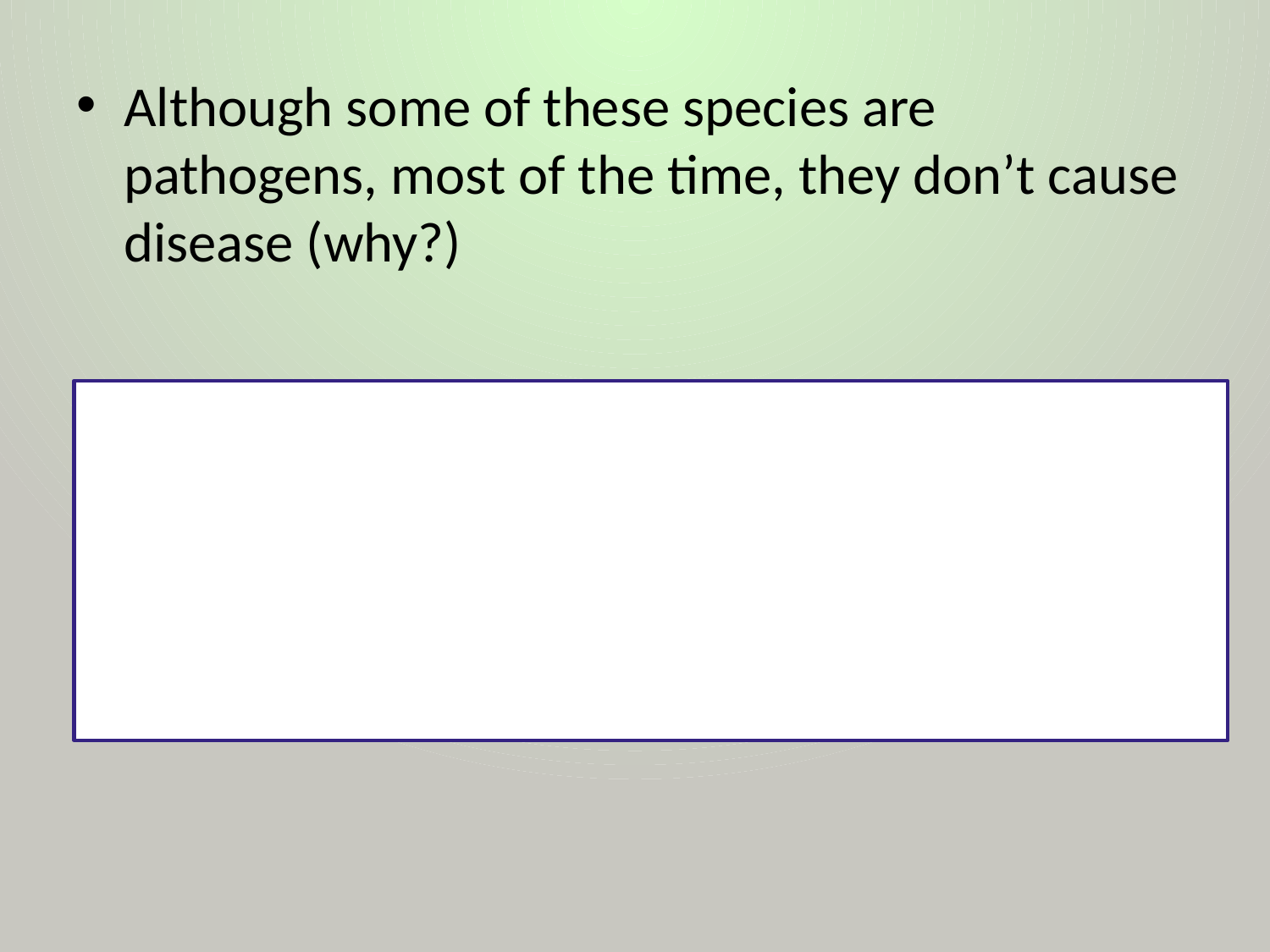

Although some of these species are pathogens, most of the time, they don’t cause disease (why?)